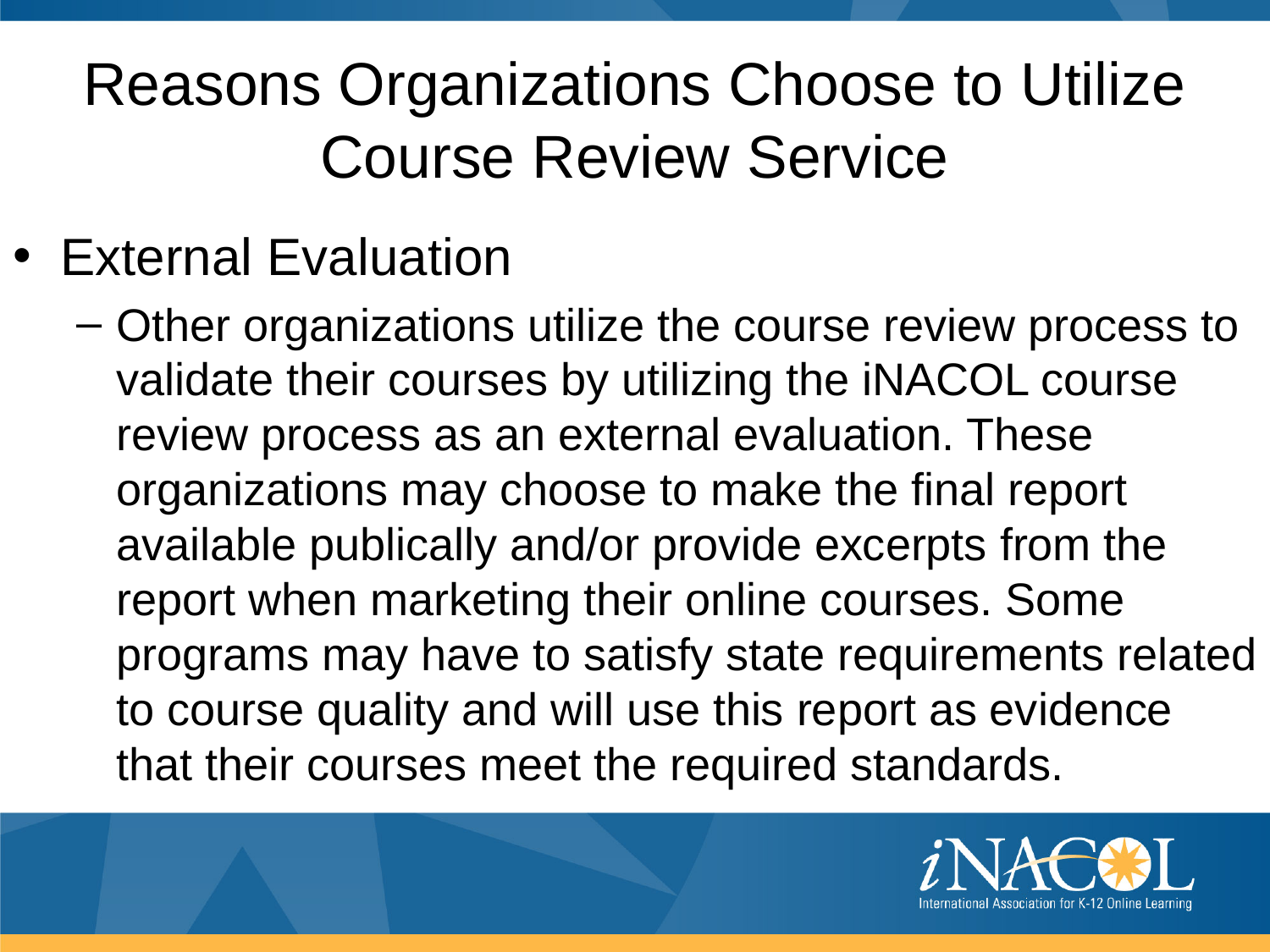

# Reasons Organizations Choose to Utilize Course Review Service
External Evaluation
Other organizations utilize the course review process to validate their courses by utilizing the iNACOL course review process as an external evaluation. These organizations may choose to make the final report available publically and/or provide excerpts from the report when marketing their online courses. Some programs may have to satisfy state requirements related to course quality and will use this report as evidence that their courses meet the required standards.